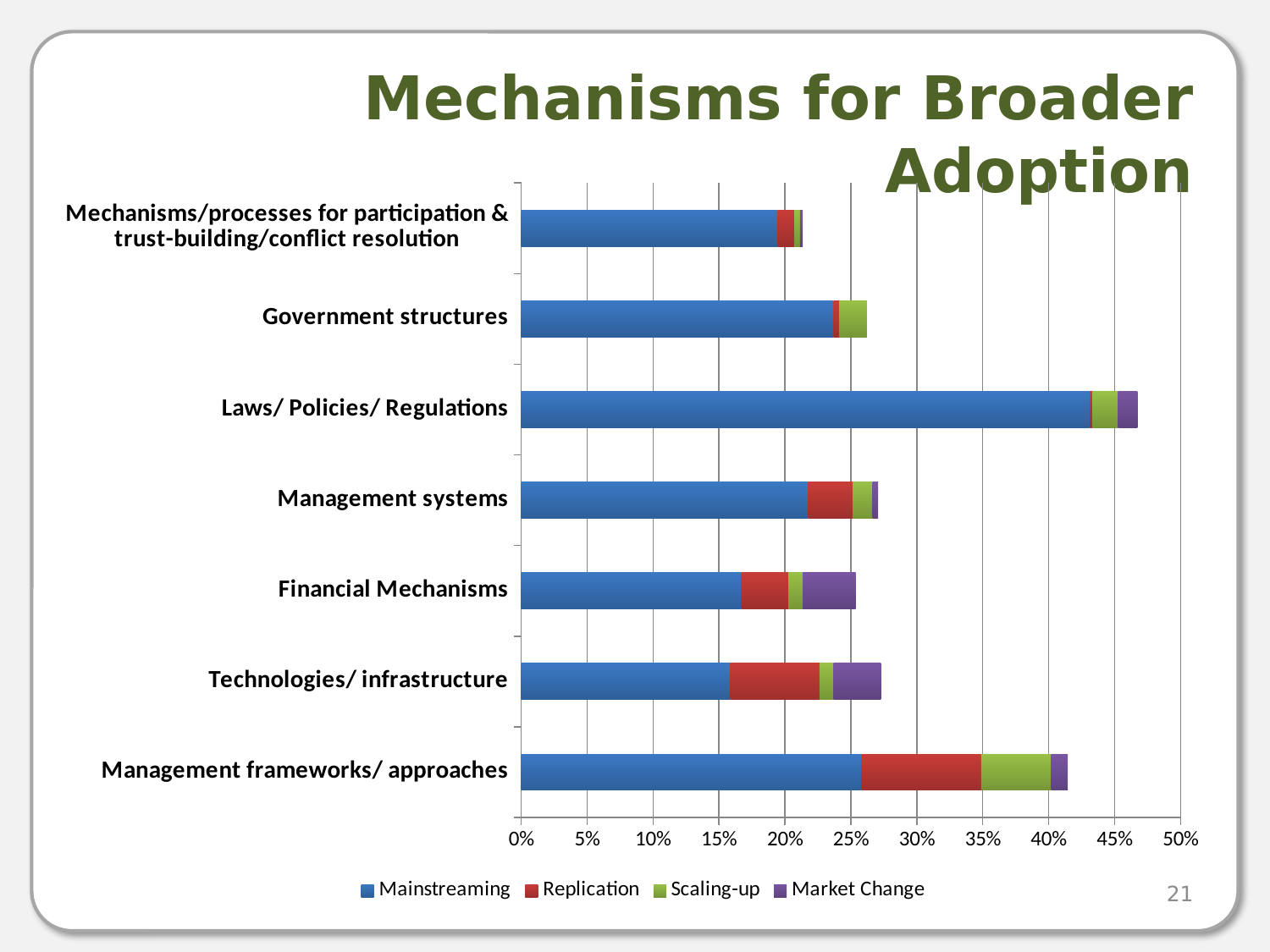

# Mechanisms for Broader Adoption

### Chart

| Category | Mainstreaming | Replication | Scaling-up | Market Change |
|---|---|---|---|---|
| Management frameworks/ approaches | 0.257928118393235 | 0.0909090909090909 | 0.0528541226215645 | 0.0126849894291755 |
| Technologies/ infrastructure | 0.158562367864693 | 0.0676532769556026 | 0.0105708245243129 | 0.0359408033826638 |
| Financial Mechanisms | 0.167019027484144 | 0.0359408033826638 | 0.0105708245243129 | 0.040169133192389 |
| Management systems | 0.217758985200846 | 0.0338266384778013 | 0.0147991543340381 | 0.00422832980972516 |
| Laws/ Policies/ Regulations | 0.431289640591966 | 0.00211416490486258 | 0.0190274841437632 | 0.0147991543340381 |
| Government structures | 0.236786469344609 | 0.00422832980972516 | 0.0211416490486258 | 0.0 |
| Mechanisms/processes for participation & trust-building/conflict resolution | 0.194503171247357 | 0.0126849894291755 | 0.00422832980972516 | 0.00211416490486258 |
21